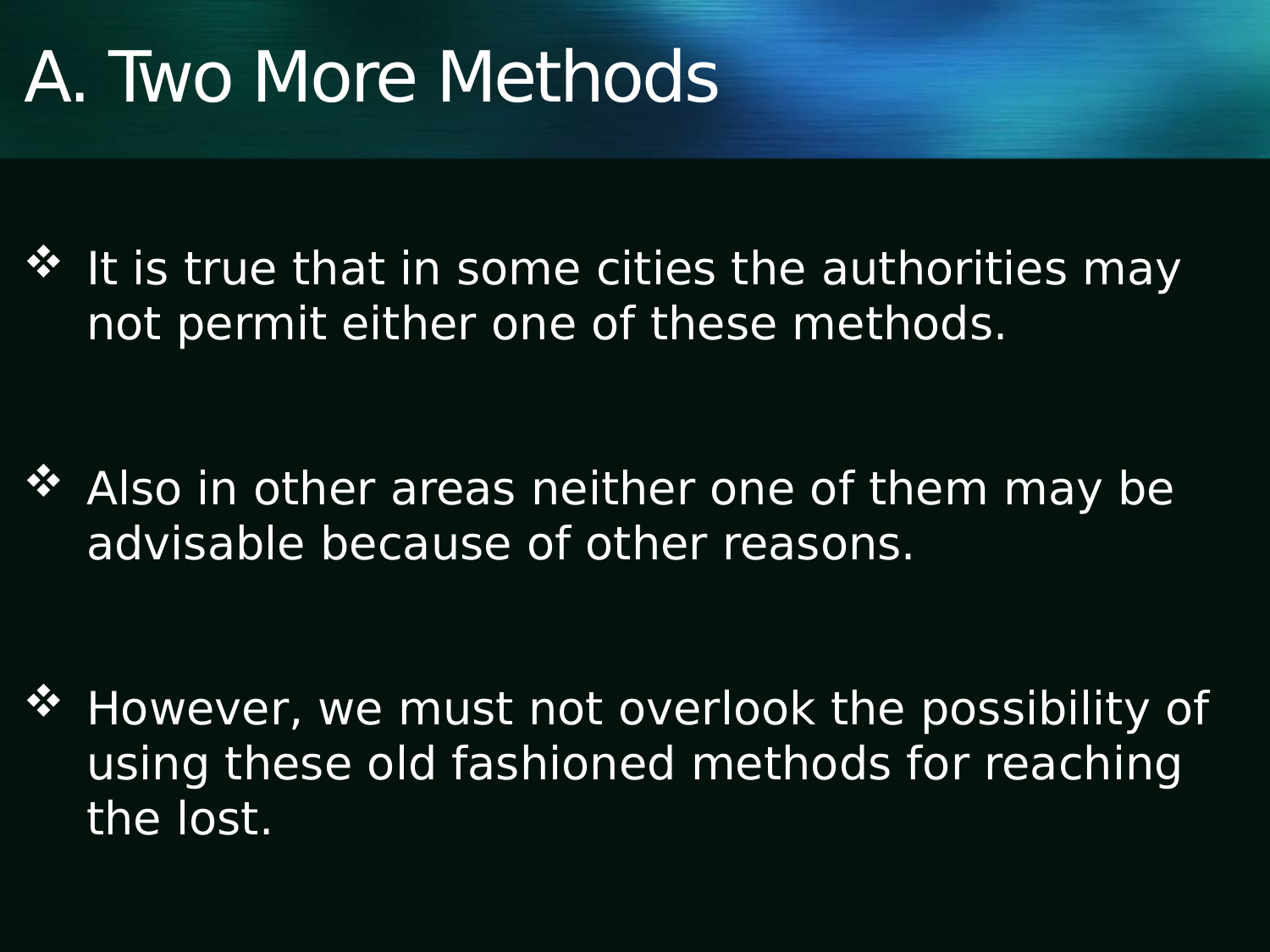

# A. Two More Methods
It is true that in some cities the authorities may not permit either one of these methods.

Also in other areas neither one of them may be advisable because of other reasons.

However, we must not overlook the possibility of using these old fashioned methods for reaching the lost.